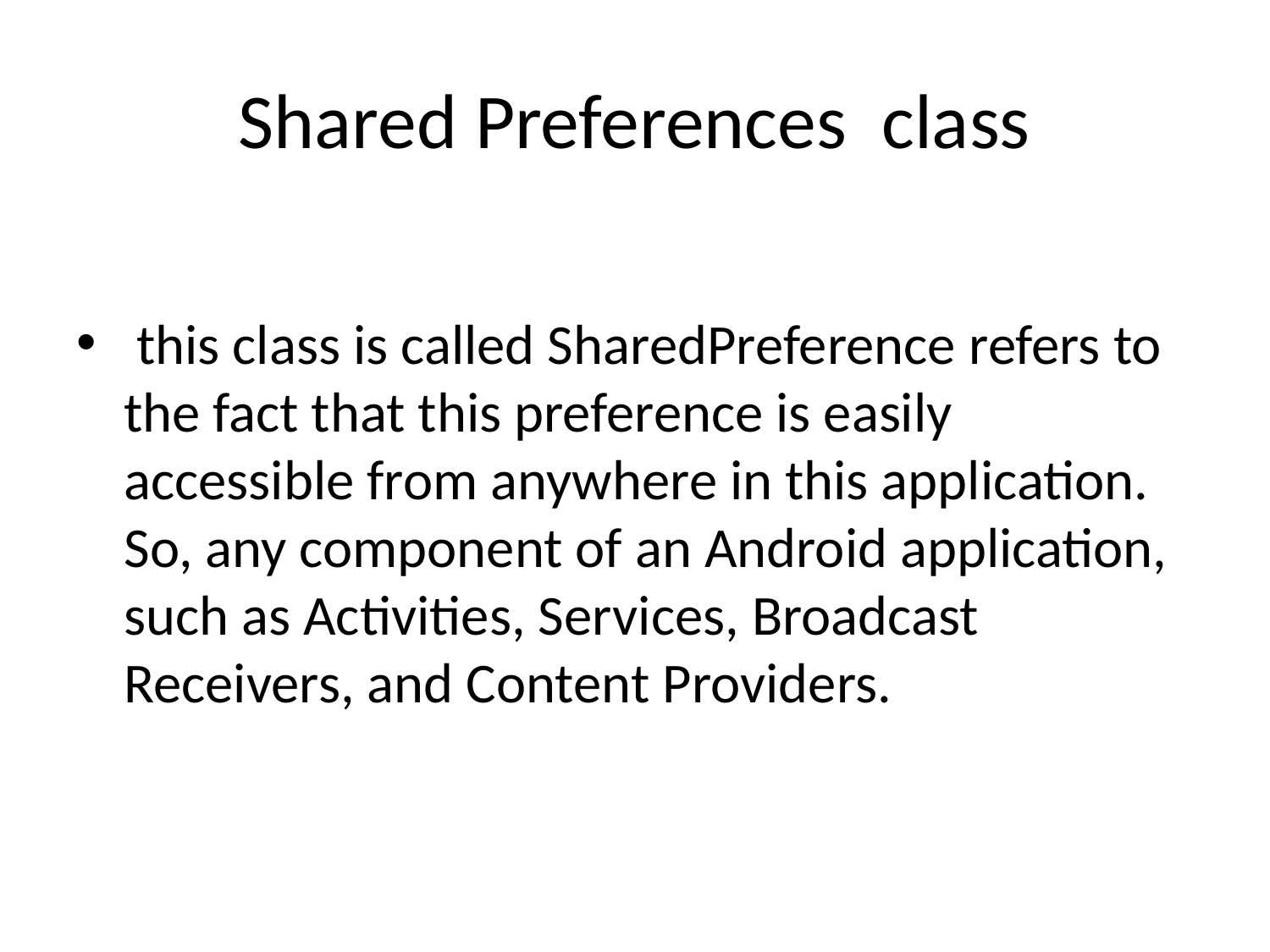

# Shared Preferences  class

 this class is called SharedPreference refers to the fact that this preference is easily accessible from anywhere in this application. So, any component of an Android application, such as Activities, Services, Broadcast Receivers, and Content Providers.